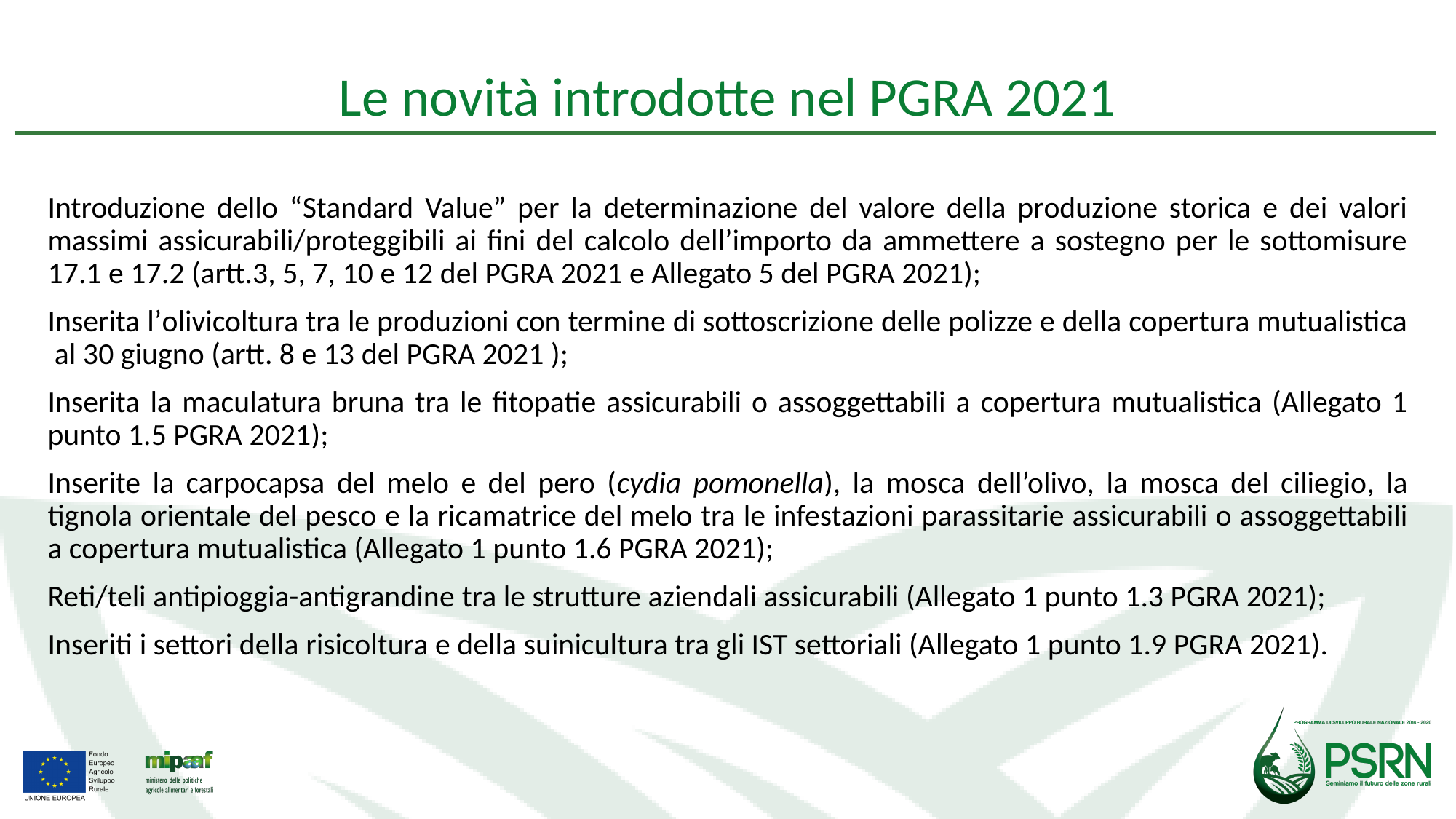

# Le novità introdotte nel PGRA 2021
Introduzione dello “Standard Value” per la determinazione del valore della produzione storica e dei valori massimi assicurabili/proteggibili ai fini del calcolo dell’importo da ammettere a sostegno per le sottomisure 17.1 e 17.2 (artt.3, 5, 7, 10 e 12 del PGRA 2021 e Allegato 5 del PGRA 2021);
Inserita l’olivicoltura tra le produzioni con termine di sottoscrizione delle polizze e della copertura mutualistica  al 30 giugno (artt. 8 e 13 del PGRA 2021 );
Inserita la maculatura bruna tra le fitopatie assicurabili o assoggettabili a copertura mutualistica (Allegato 1 punto 1.5 PGRA 2021);
Inserite la carpocapsa del melo e del pero (cydia pomonella), la mosca dell’olivo, la mosca del ciliegio, la tignola orientale del pesco e la ricamatrice del melo tra le infestazioni parassitarie assicurabili o assoggettabili a copertura mutualistica (Allegato 1 punto 1.6 PGRA 2021);
Reti/teli antipioggia-antigrandine tra le strutture aziendali assicurabili (Allegato 1 punto 1.3 PGRA 2021);
Inseriti i settori della risicoltura e della suinicultura tra gli IST settoriali (Allegato 1 punto 1.9 PGRA 2021).